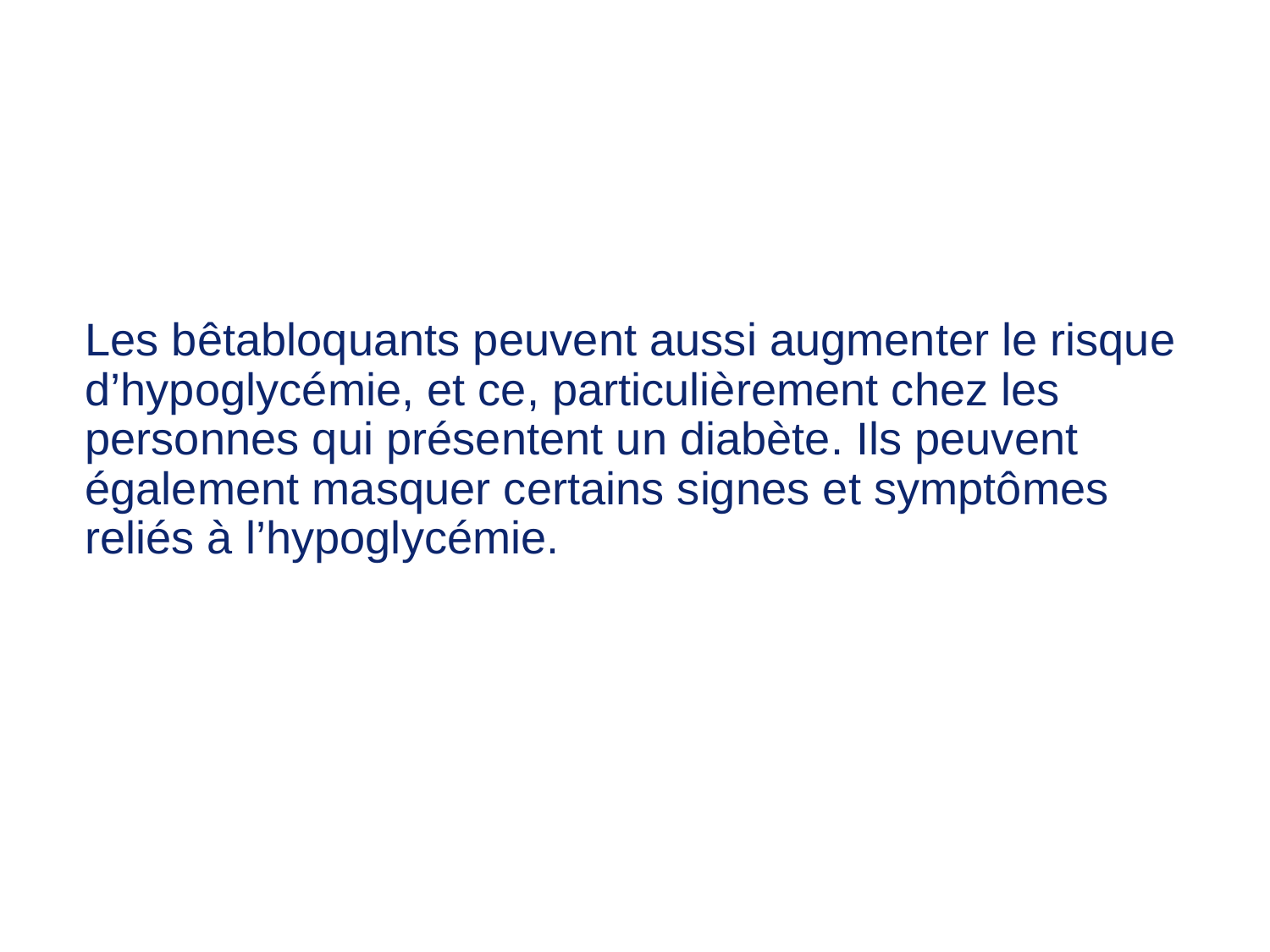

Les bêtabloquants peuvent aussi augmenter le risque d’hypoglycémie, et ce, particulièrement chez les personnes qui présentent un diabète. Ils peuvent également masquer certains signes et symptômes reliés à l’hypoglycémie.